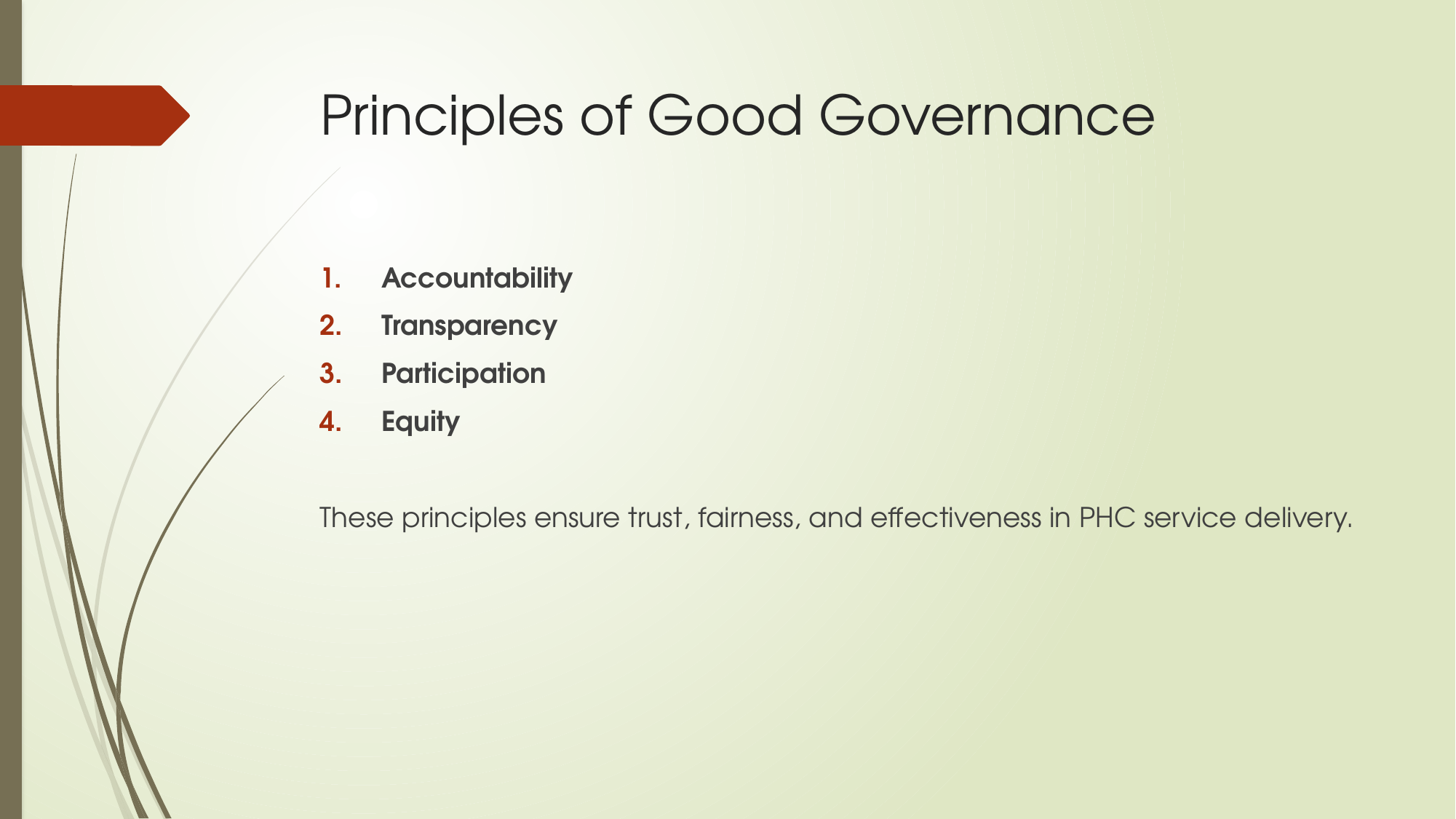

# Principles of Good Governance
Accountability
Transparency
Participation
Equity

These principles ensure trust, fairness, and effectiveness in PHC service delivery.